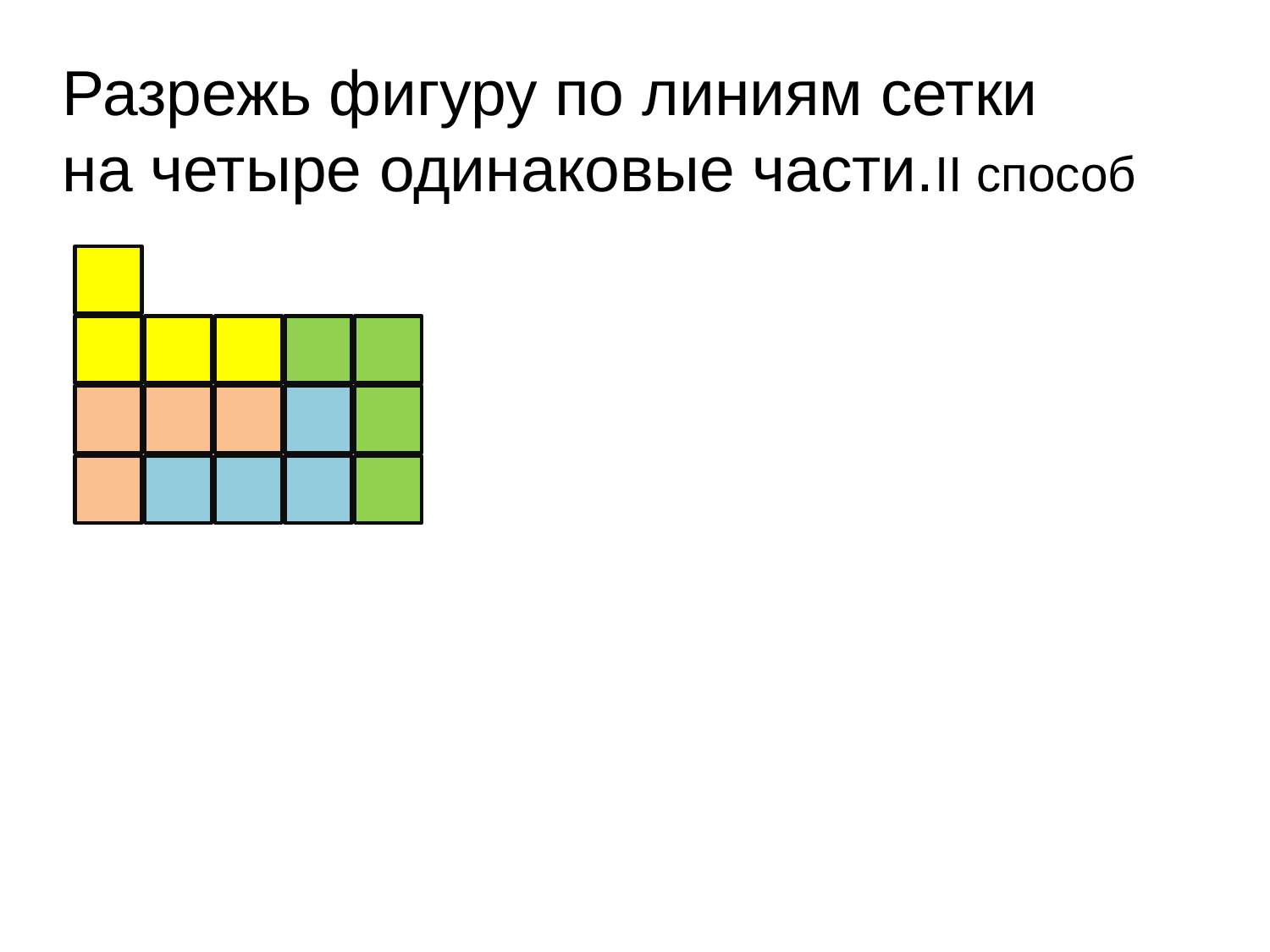

Разрежь фигуру по линиям сетки
на четыре одинаковые части.II способ